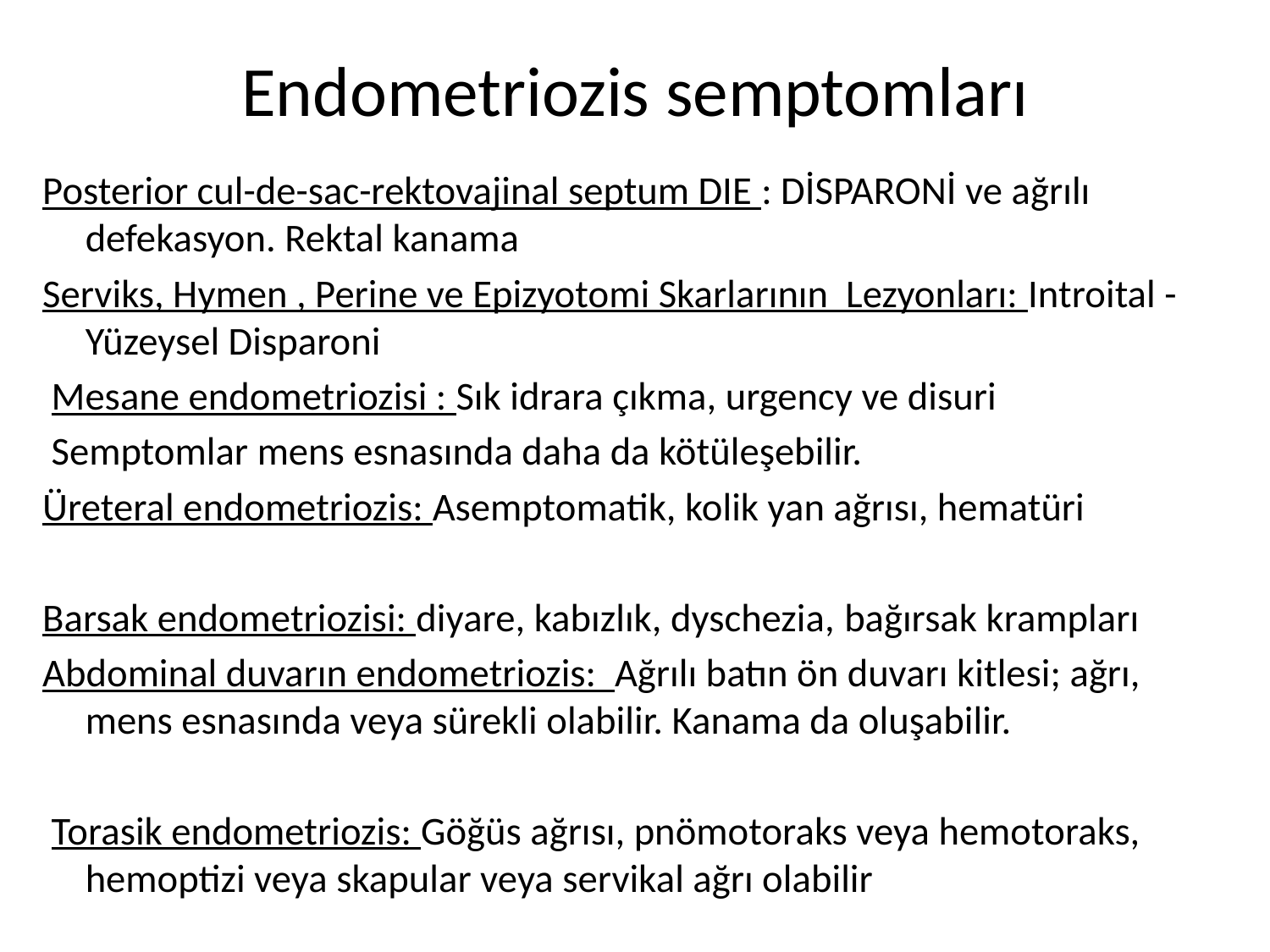

# Endometriozis semptomları
Posterior cul-de-sac-rektovajinal septum DIE : DİSPARONİ ve ağrılı defekasyon. Rektal kanama
Serviks, Hymen , Perine ve Epizyotomi Skarlarının  Lezyonları: Introital -Yüzeysel Disparoni
 Mesane endometriozisi : Sık idrara çıkma, urgency ve disuri
 Semptomlar mens esnasında daha da kötüleşebilir.
Üreteral endometriozis: Asemptomatik, kolik yan ağrısı, hematüri

Barsak endometriozisi: diyare, kabızlık, dyschezia, bağırsak krampları
Abdominal duvarın endometriozis:  Ağrılı batın ön duvarı kitlesi; ağrı, mens esnasında veya sürekli olabilir. Kanama da oluşabilir.

 Torasik endometriozis: Göğüs ağrısı, pnömotoraks veya hemotoraks, hemoptizi veya skapular veya servikal ağrı olabilir